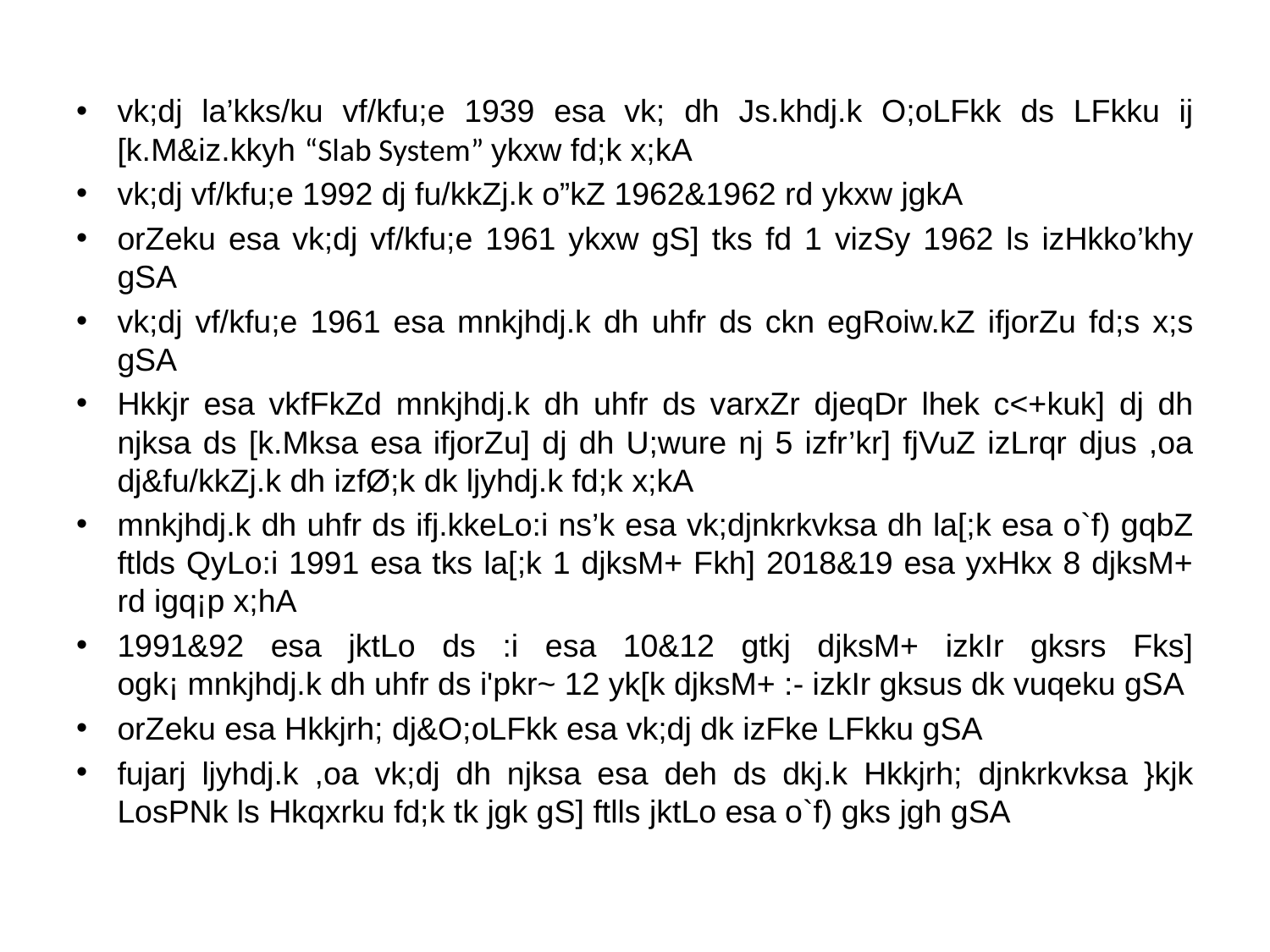

vk;dj la’kks/ku vf/kfu;e 1939 esa vk; dh Js.khdj.k O;oLFkk ds LFkku ij [k.M&iz.kkyh “Slab System” ykxw fd;k x;kA
vk;dj vf/kfu;e 1992 dj fu/kkZj.k o”kZ 1962&1962 rd ykxw jgkA
orZeku esa vk;dj vf/kfu;e 1961 ykxw gS] tks fd 1 vizSy 1962 ls izHkko’khy gSA
vk;dj vf/kfu;e 1961 esa mnkjhdj.k dh uhfr ds ckn egRoiw.kZ ifjorZu fd;s x;s gSA
Hkkjr esa vkfFkZd mnkjhdj.k dh uhfr ds varxZr djeqDr lhek c<+kuk] dj dh njksa ds [k.Mksa esa ifjorZu] dj dh U;wure nj 5 izfr’kr] fjVuZ izLrqr djus ,oa dj&fu/kkZj.k dh izfØ;k dk ljyhdj.k fd;k x;kA
mnkjhdj.k dh uhfr ds ifj.kkeLo:i ns’k esa vk;djnkrkvksa dh la[;k esa o`f) gqbZ ftlds QyLo:i 1991 esa tks la[;k 1 djksM+ Fkh] 2018&19 esa yxHkx 8 djksM+ rd igq¡p x;hA
1991&92 esa jktLo ds :i esa 10&12 gtkj djksM+ izkIr gksrs Fks] ogk¡ mnkjhdj.k dh uhfr ds i'pkr~ 12 yk[k djksM+ :- izkIr gksus dk vuqeku gSA
orZeku esa Hkkjrh; dj&O;oLFkk esa vk;dj dk izFke LFkku gSA
fujarj ljyhdj.k ,oa vk;dj dh njksa esa deh ds dkj.k Hkkjrh; djnkrkvksa }kjk LosPNk ls Hkqxrku fd;k tk jgk gS] ftlls jktLo esa o`f) gks jgh gSA